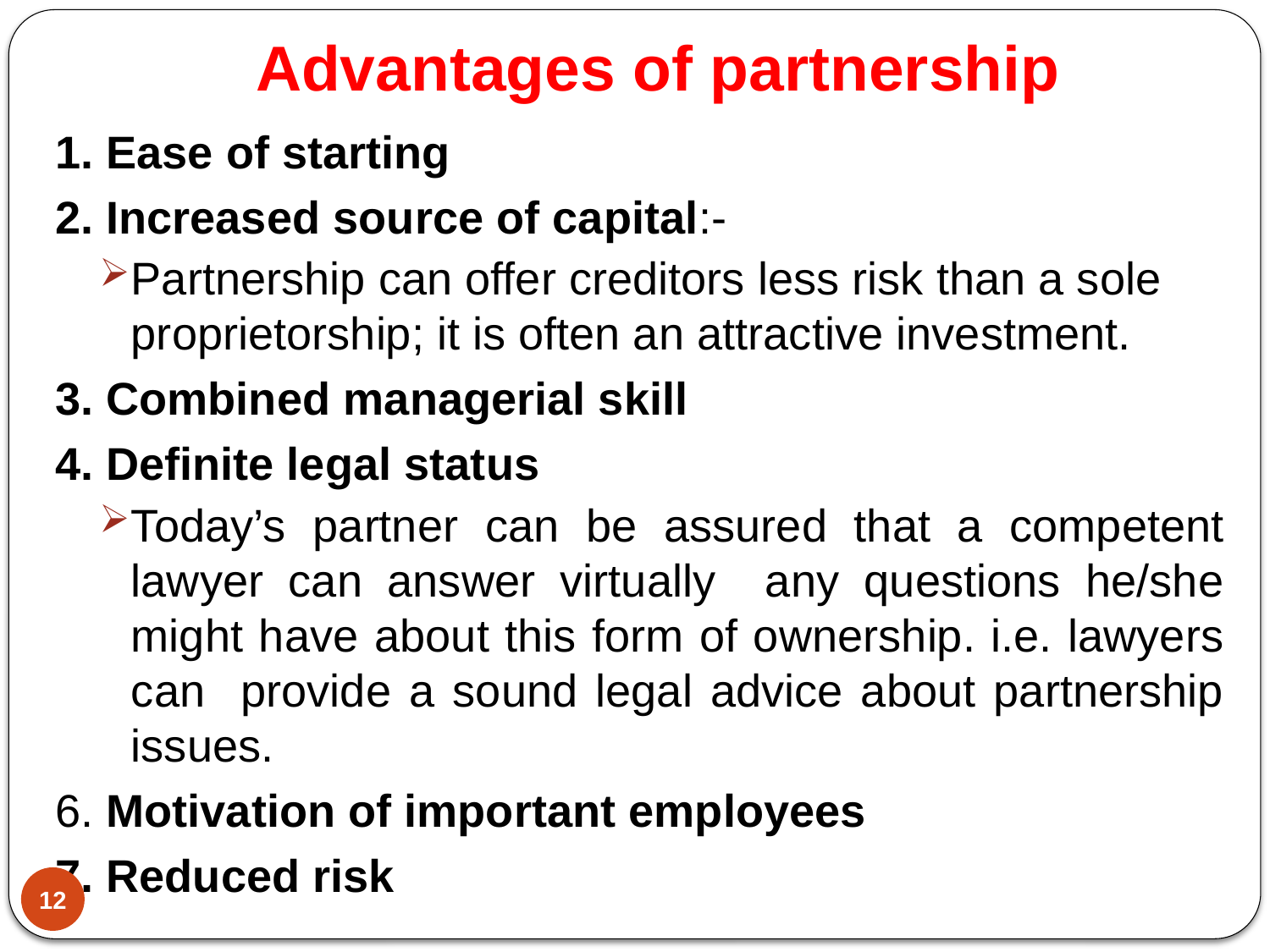

# Advantages of partnership
1. Ease of starting
2. Increased source of capital:-
Partnership can offer creditors less risk than a sole proprietorship; it is often an attractive investment.
3. Combined managerial skill
4. Definite legal status
Today’s partner can be assured that a competent lawyer can answer virtually  any questions he/she might have about this form of ownership. i.e. lawyers can  provide a sound legal advice about partnership issues.
6. Motivation of important employees
7. Reduced risk

12